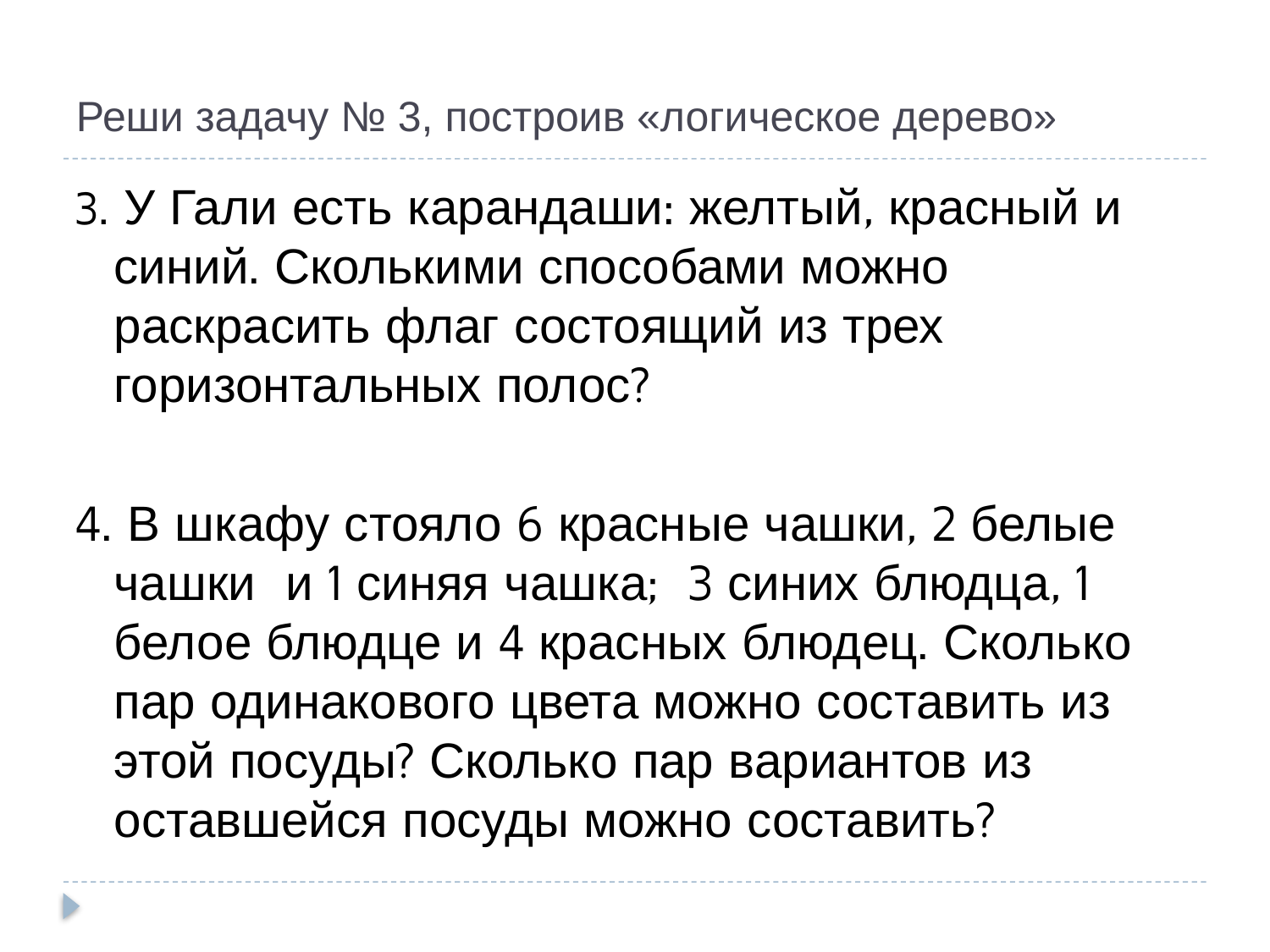

# Реши задачу № 3, построив «логическое дерево»
3. У Гали есть карандаши: желтый, красный и синий. Сколькими способами можно раскрасить флаг состоящий из трех горизонтальных полос?

4. В шкафу стояло 6 красные чашки, 2 белые чашки  и 1 синяя чашка;  3 синих блюдца, 1 белое блюдце и 4 красных блюдец. Сколько пар одинакового цвета можно составить из этой посуды? Сколько пар вариантов из оставшейся посуды можно составить?